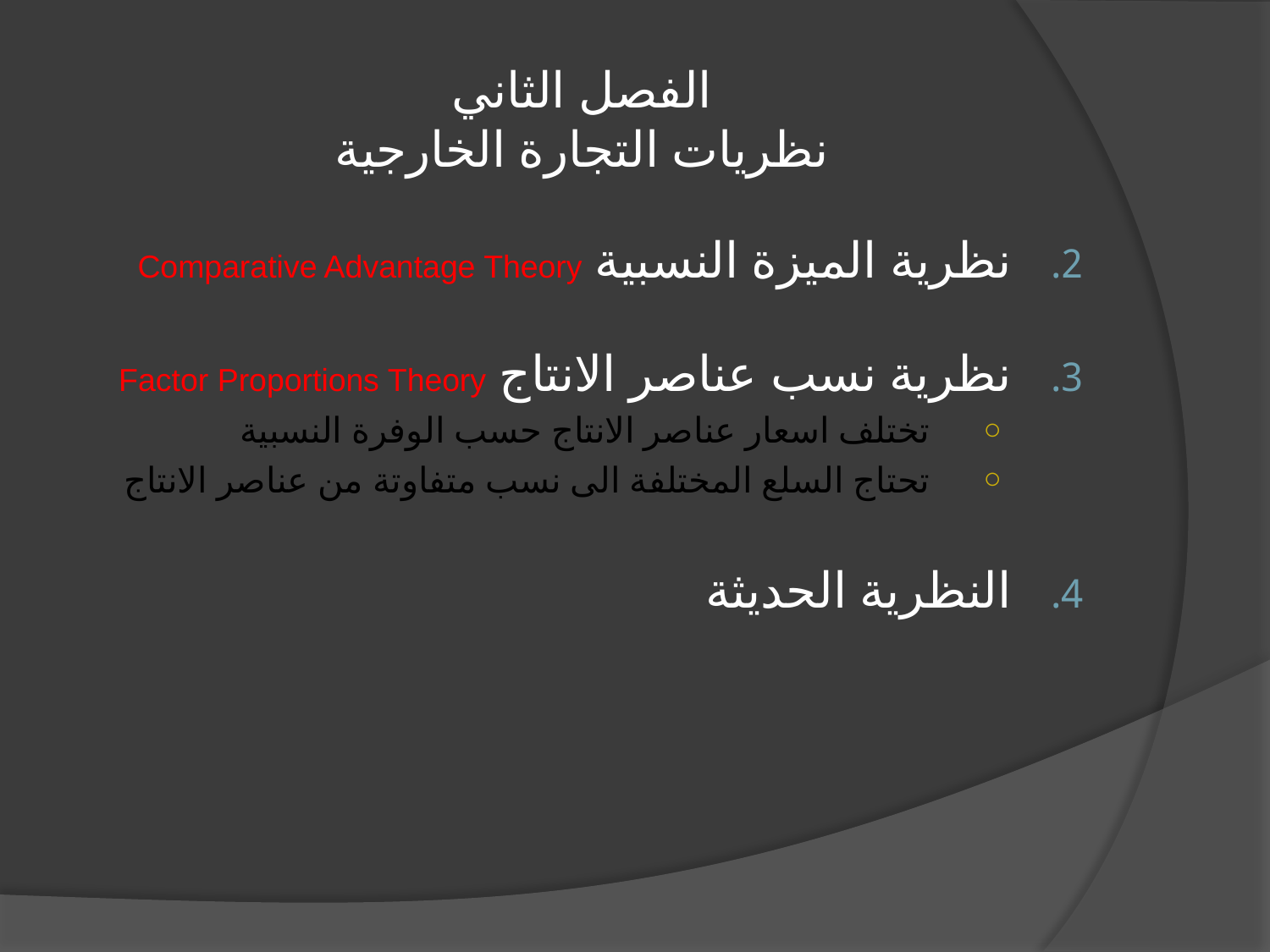

# الفصل الثاني نظريات التجارة الخارجية
نظرية الميزة النسبية Comparative Advantage Theory

نظرية نسب عناصر الانتاج Factor Proportions Theory
تختلف اسعار عناصر الانتاج حسب الوفرة النسبية
تحتاج السلع المختلفة الى نسب متفاوتة من عناصر الانتاج

النظرية الحديثة